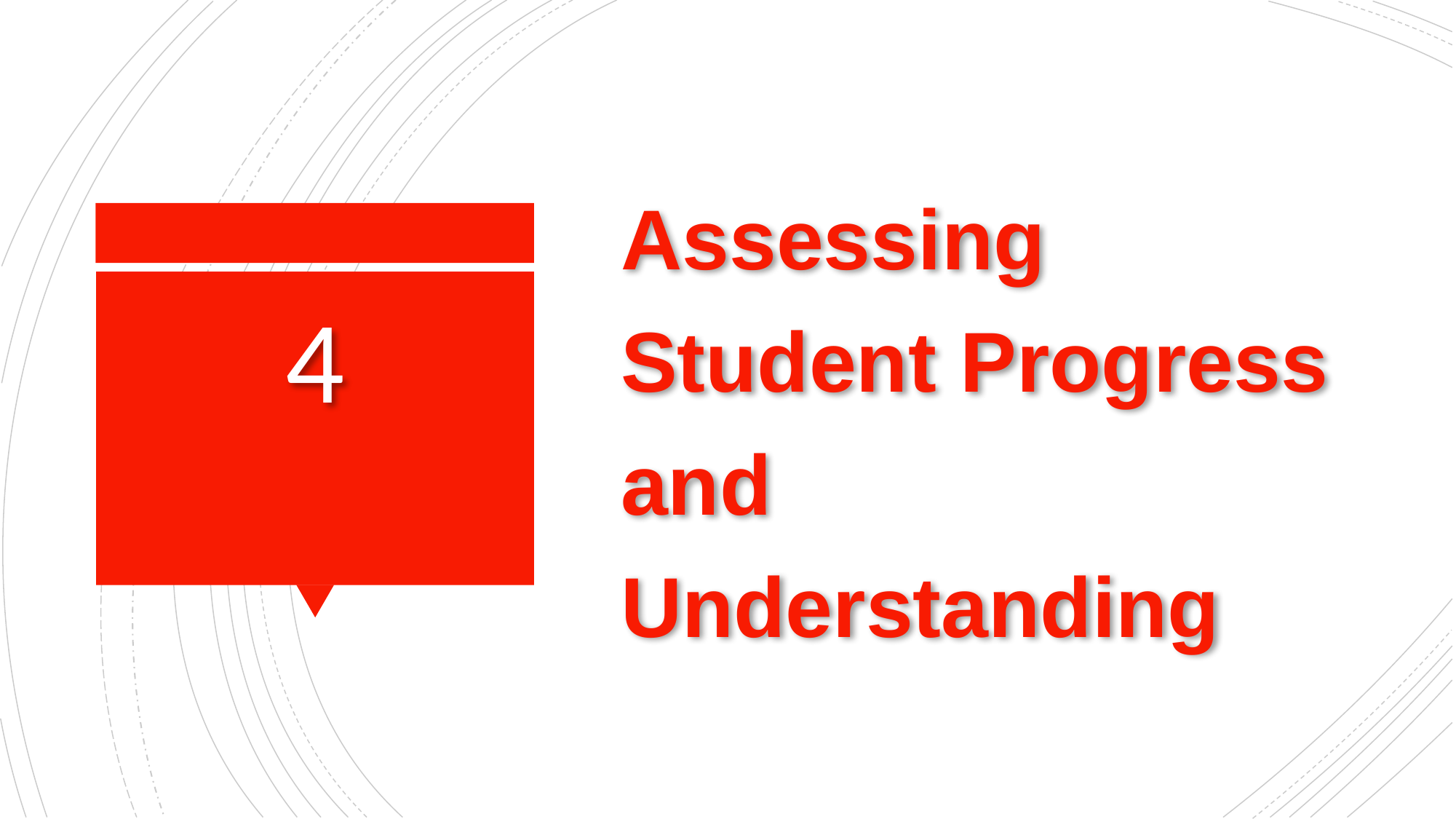

Assessing Student Progress and Understanding
# 4